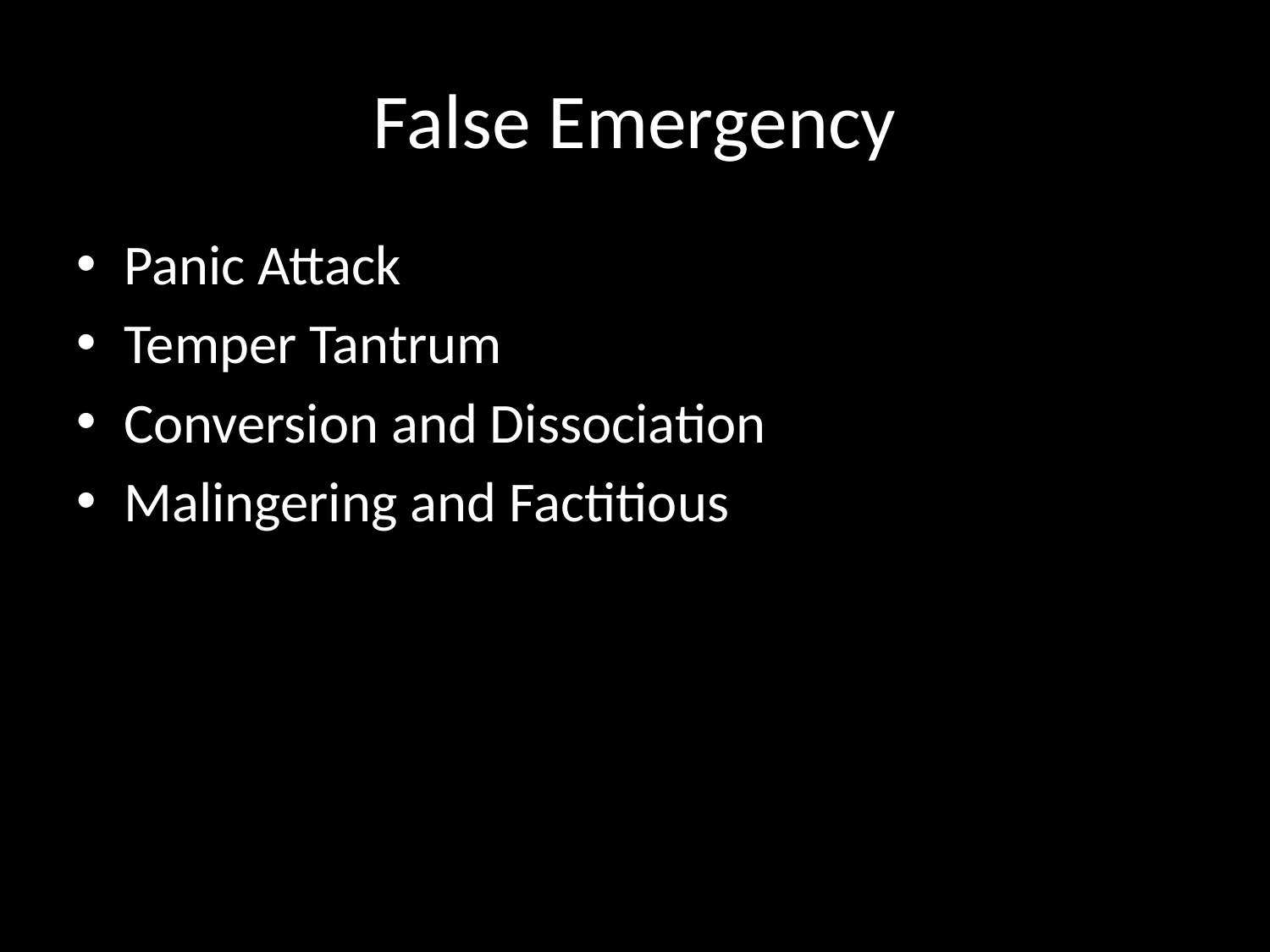

# False Emergency
Panic Attack
Temper Tantrum
Conversion and Dissociation
Malingering and Factitious